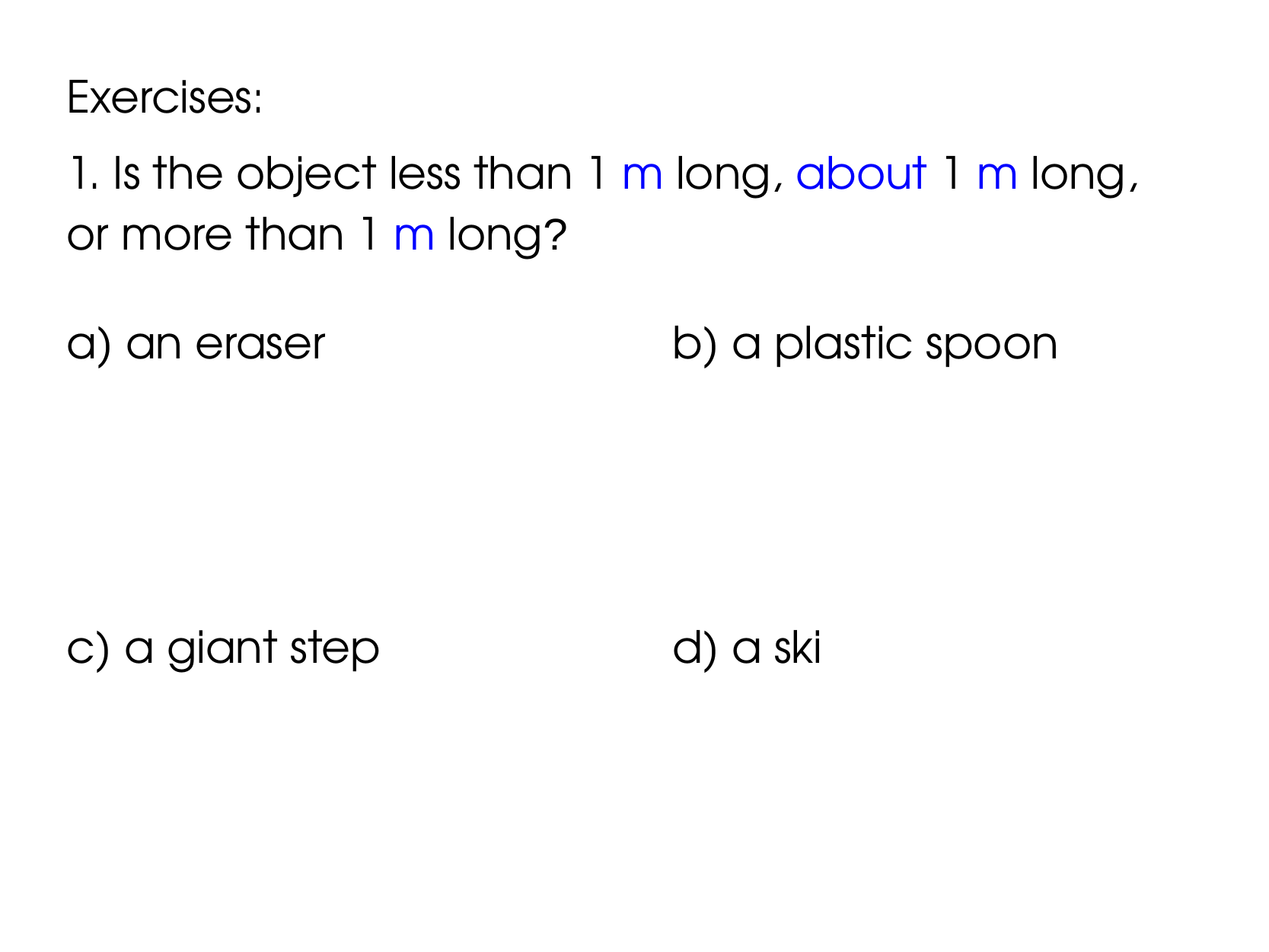

Exercises:
1. Is the object less than 1 m long, about 1 m long,
or more than 1 m long?
a) an eraser
b) a plastic spoon
c) a giant step
d) a ski